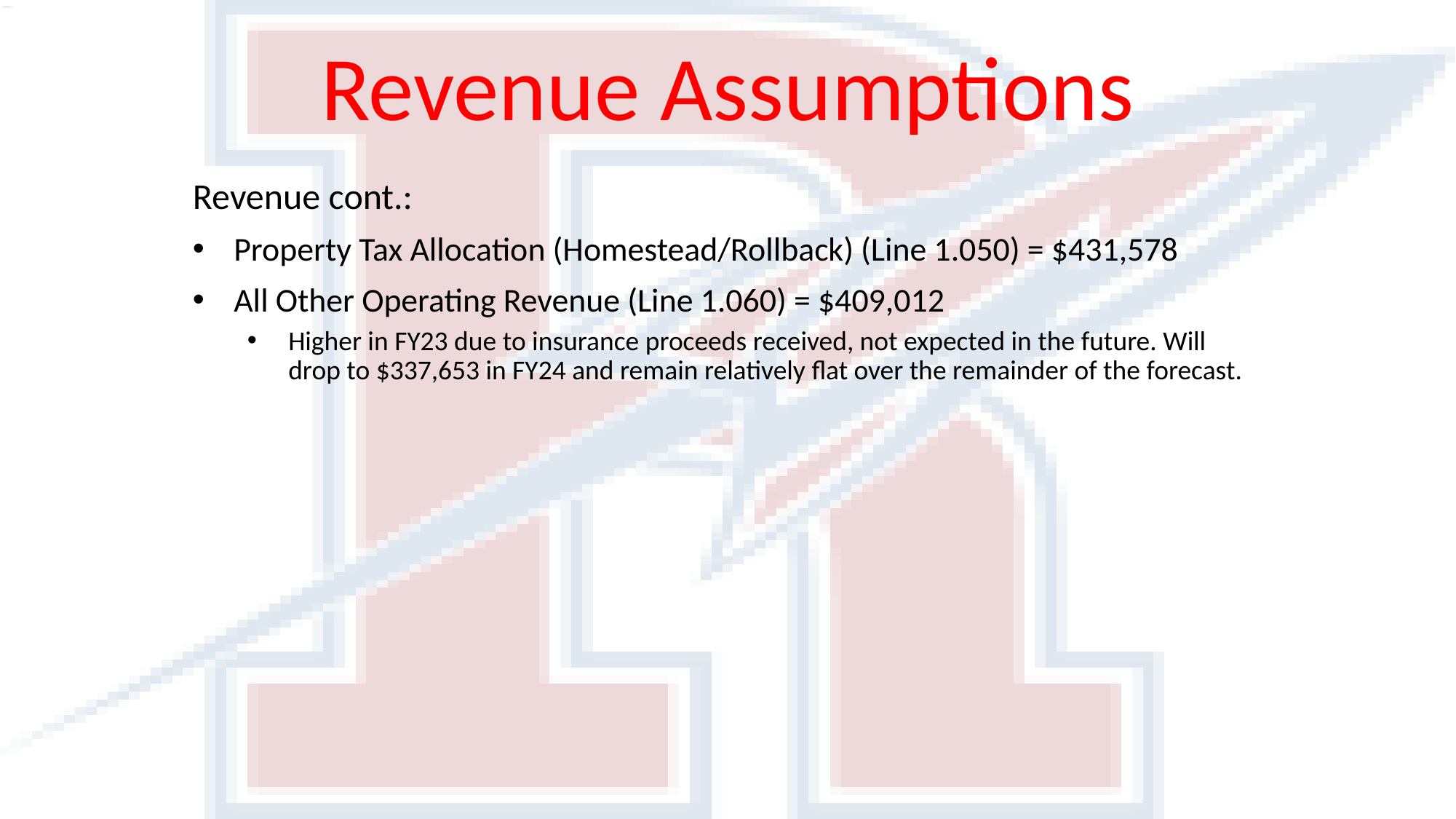

# Revenue Assumptions
Revenue cont.:
Property Tax Allocation (Homestead/Rollback) (Line 1.050) = $431,578
All Other Operating Revenue (Line 1.060) = $409,012
Higher in FY23 due to insurance proceeds received, not expected in the future. Will drop to $337,653 in FY24 and remain relatively flat over the remainder of the forecast.